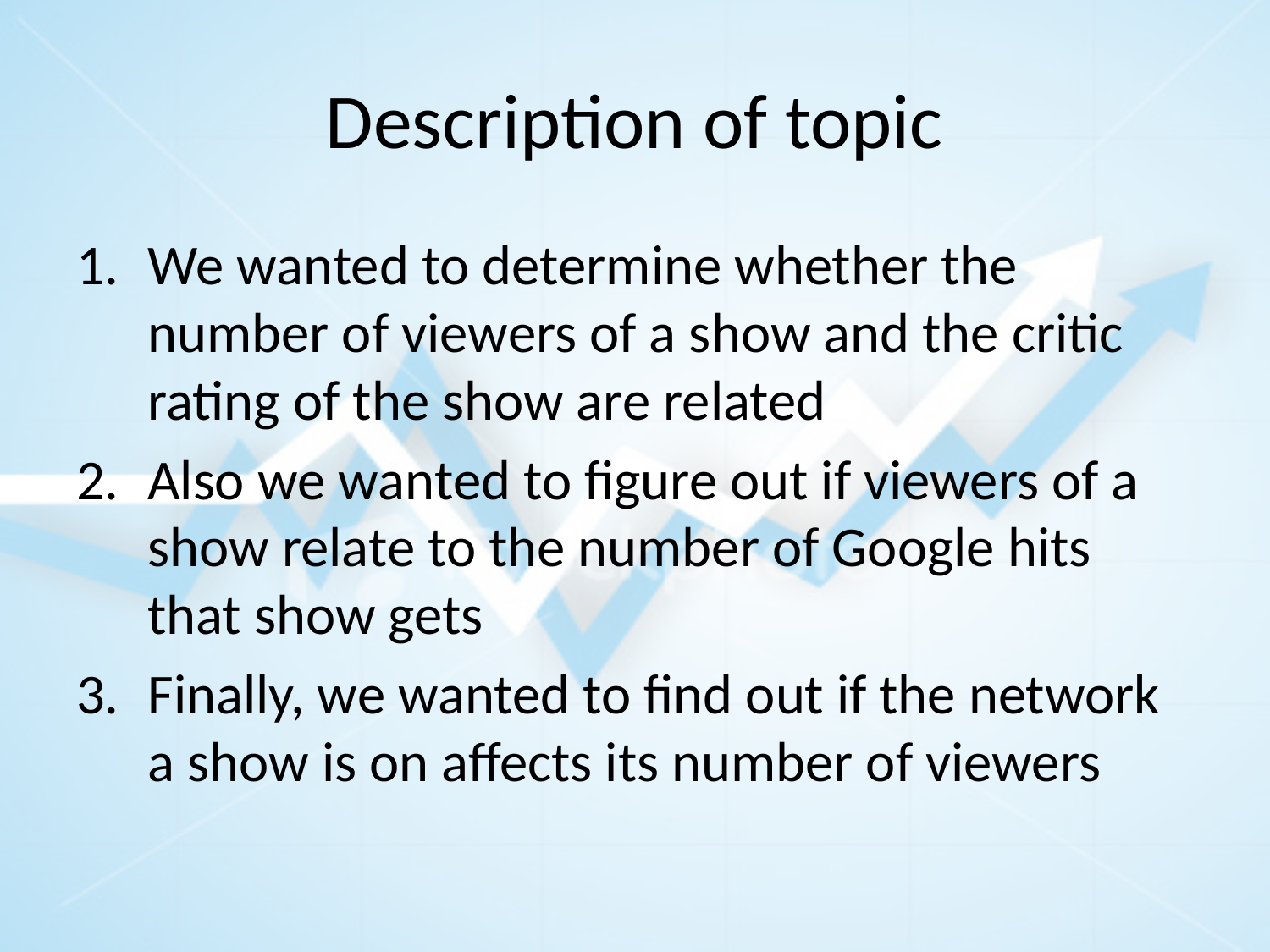

# Description of topic
We wanted to determine whether the number of viewers of a show and the critic rating of the show are related
Also we wanted to figure out if viewers of a show relate to the number of Google hits that show gets
Finally, we wanted to find out if the network a show is on affects its number of viewers